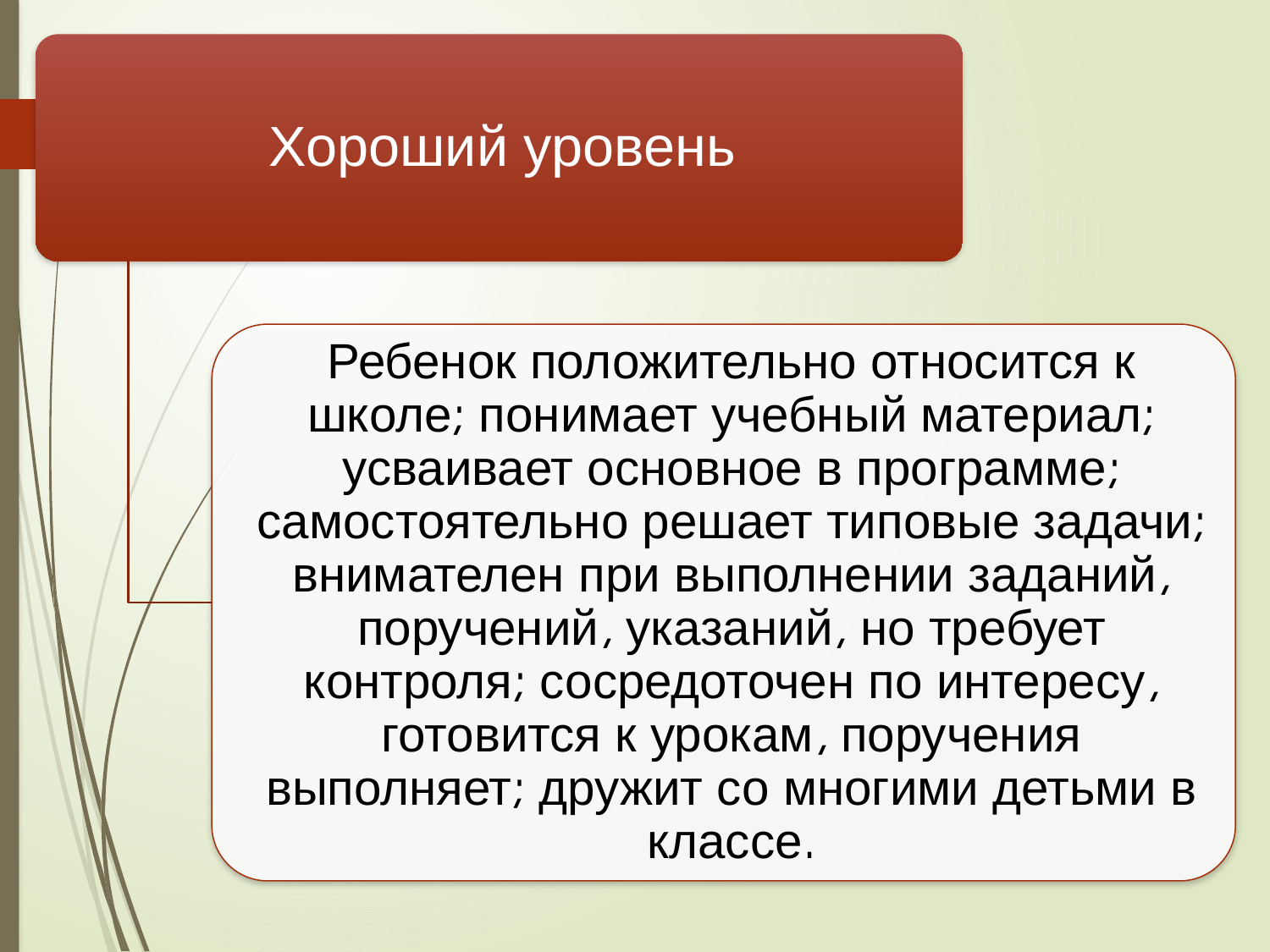

Хороший уровень
Ребенок положительно относится к школе; понимает учебный материал; усваивает основное в программе; самостоятельно решает типовые задачи; внимателен при выполнении заданий, поручений, указаний, но требует контроля; сосредоточен по интересу, готовится к урокам, поручения выполняет; дружит со многими детьми в классе.